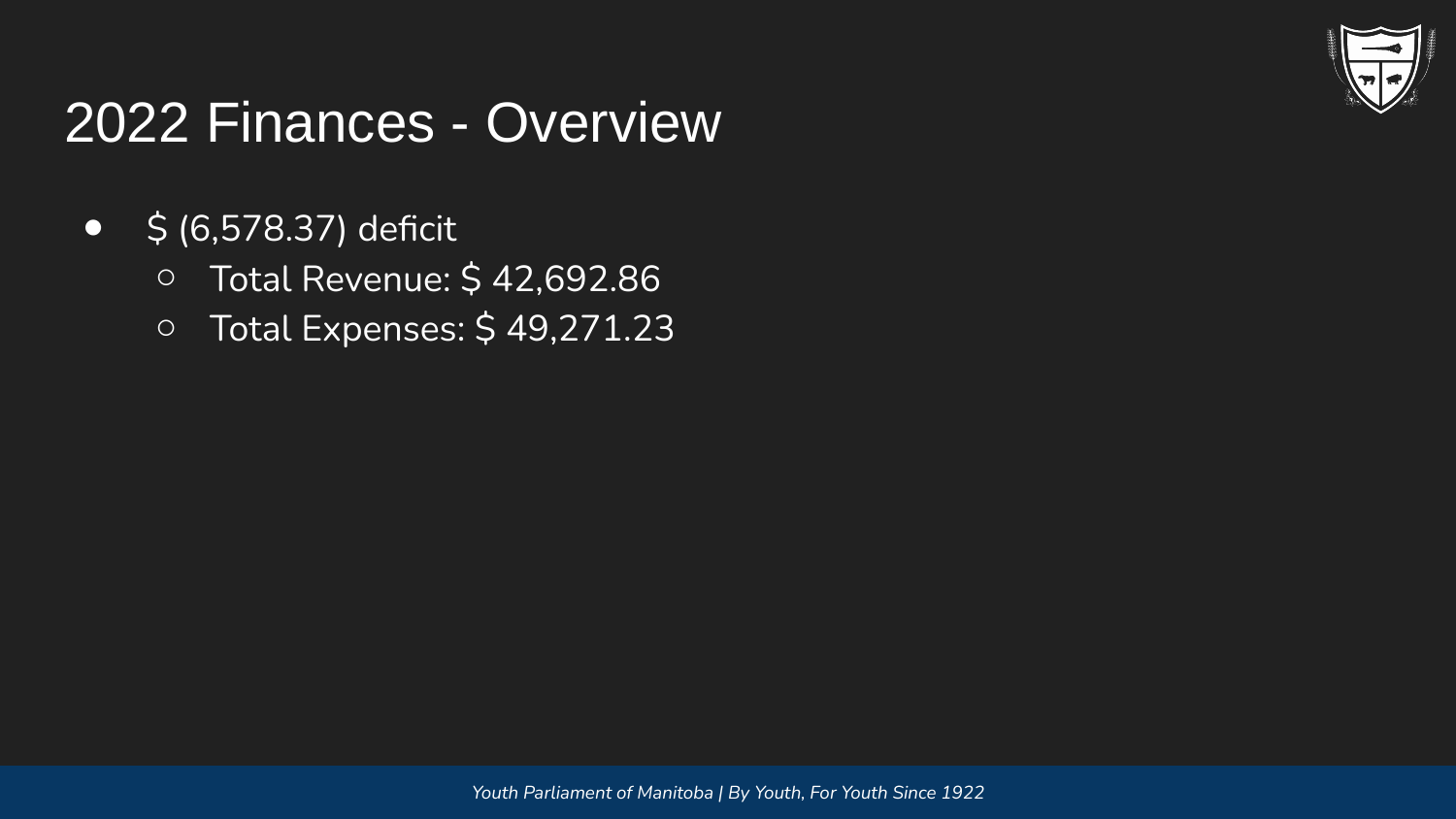

# 2022 Finances - Overview
 $ (6,578.37) deficit
Total Revenue: $ 42,692.86
Total Expenses: $ 49,271.23